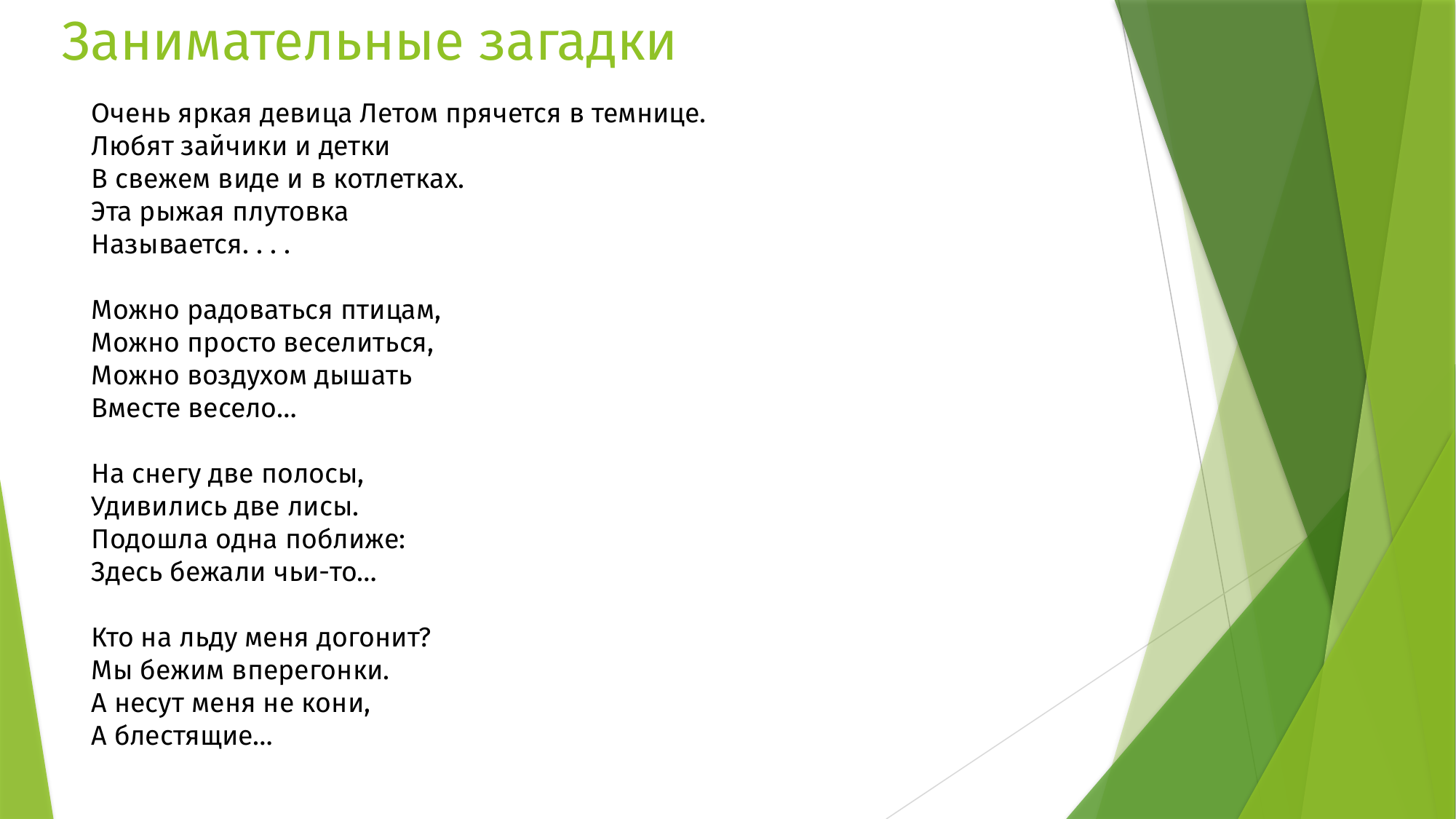

# Занимательные загадки
Очень яркая девица Летом прячется в темнице.
Любят зайчики и детки
В свежем виде и в котлетках.
Эта рыжая плутовка
Называется. . . .

Можно радоваться птицам,
Можно просто веселиться,
Можно воздухом дышать
Вместе весело…

На снегу две полосы,
Удивились две лисы.
Подошла одна поближе:
Здесь бежали чьи-то…

Кто на льду меня догонит?
Мы бежим вперегонки.
А несут меня не кони,
А блестящие…